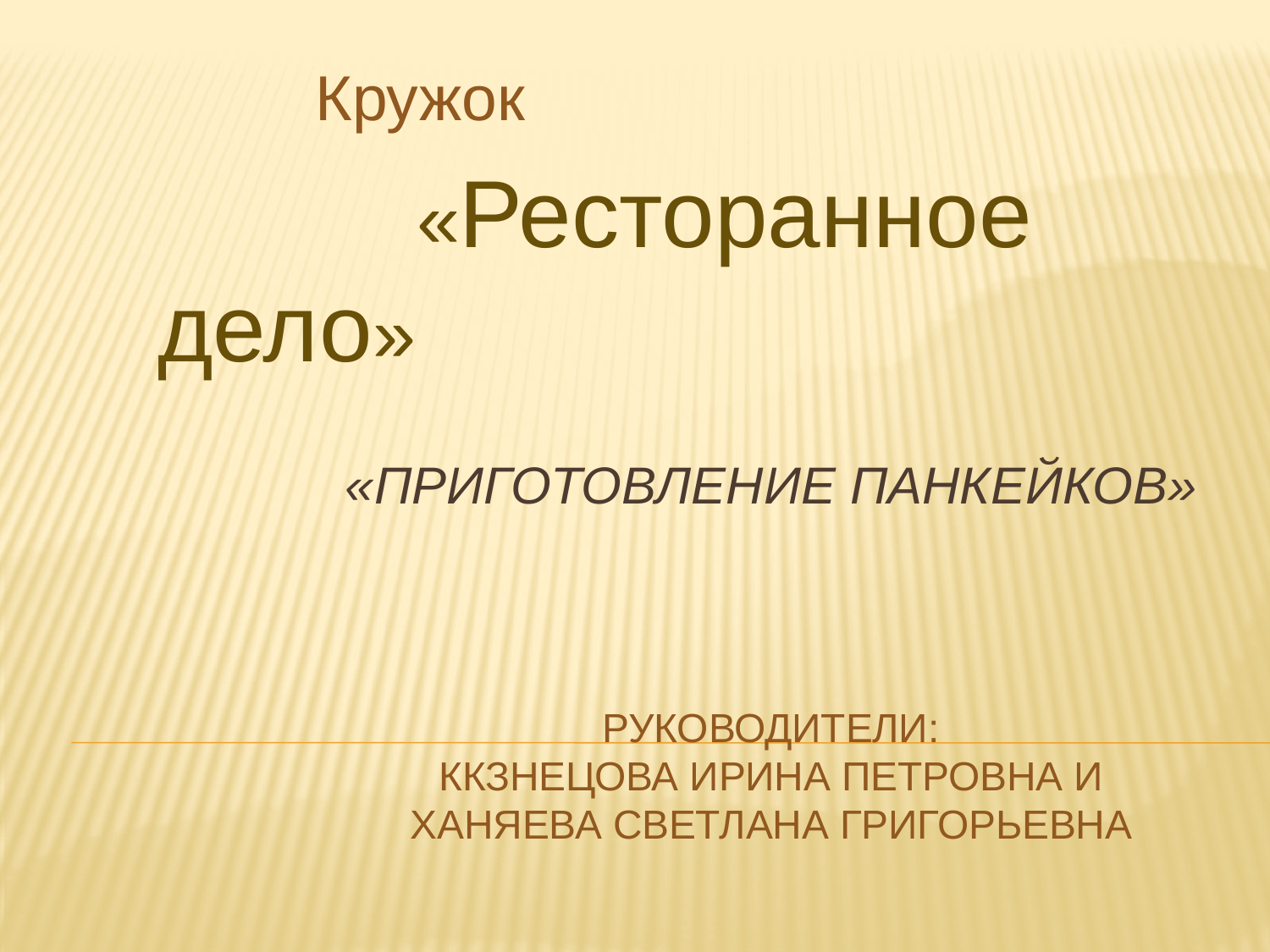

Кружок
            «Ресторанное дело»

# «Приготовление Панкейков» Руководители: Ккзнецова Ирина Петровна и Ханяева Светлана Григорьевна